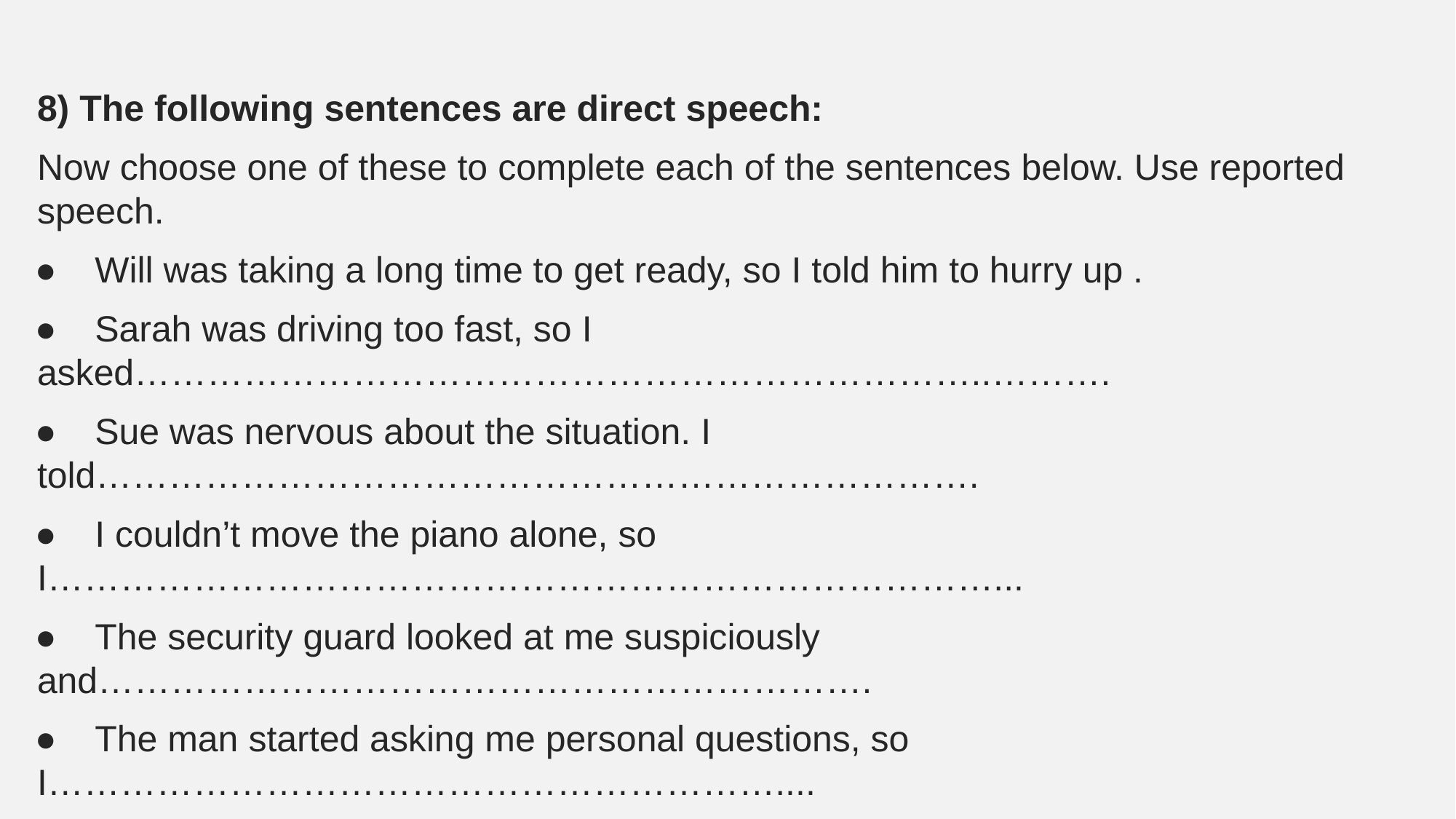

#
8) The following sentences are direct speech:
Now choose one of these to complete each of the sentences below. Use reported speech.
⦁    Will was taking a long time to get ready, so I told him to hurry up .
⦁    Sarah was driving too fast, so I asked……………………………………………………………..……….
⦁    Sue was nervous about the situation. I told……………………………………………………………….
⦁    I couldn’t move the piano alone, so I……………………………………………………………………...
⦁    The security guard looked at me suspiciously and……………………………………………………….
⦁    The man started asking me personal questions, so I……………………………………………………....
⦁    Carl was in love with Maria, so he………………………………………………………………………...
⦁    I didn’t want to delay Helen, so I…………………………………………………………………………..